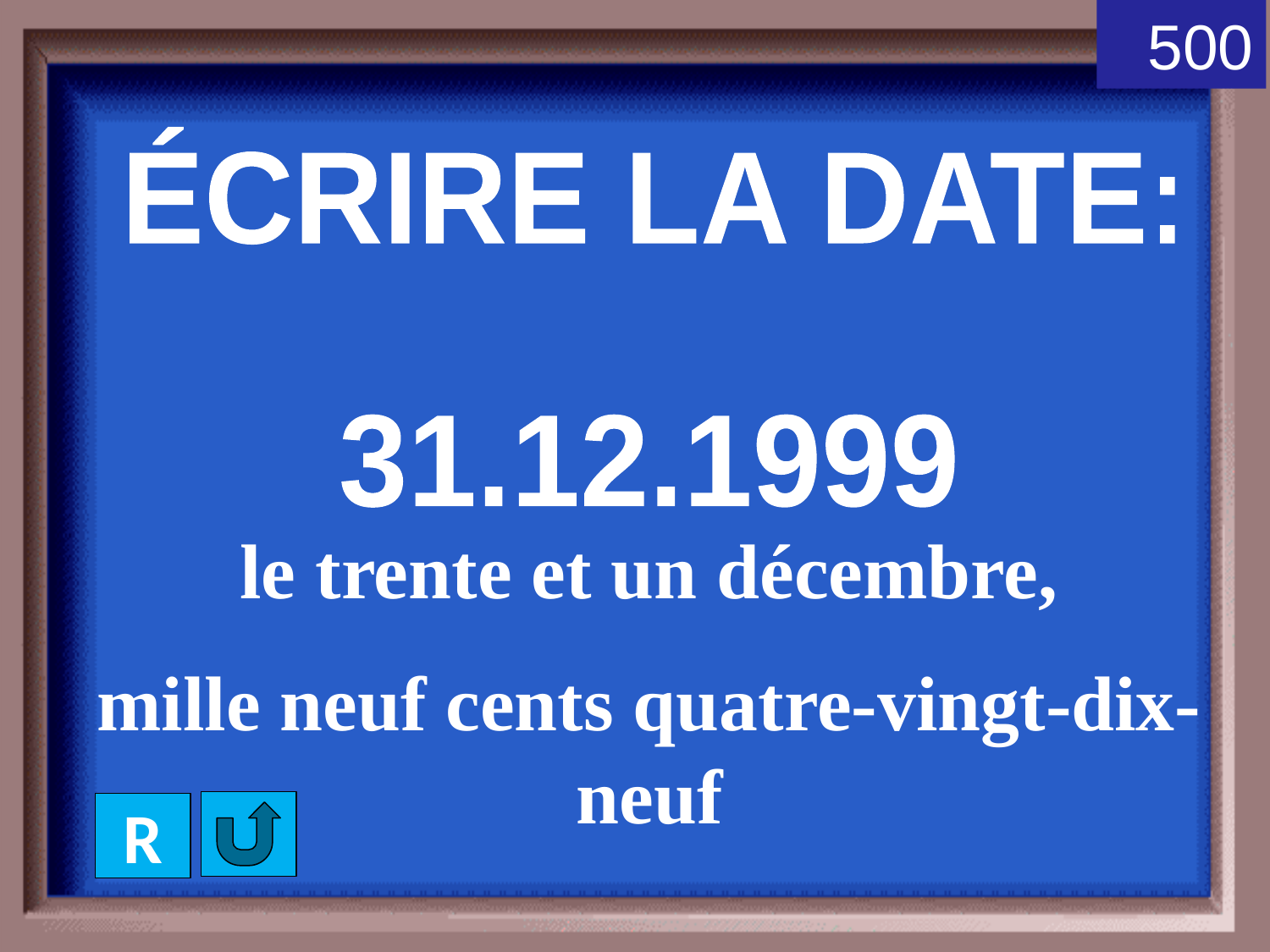

500
ÉCRIRE LA DATE:

31.12.1999
le trente et un décembre,
mille neuf cents quatre-vingt-dix-neuf

R